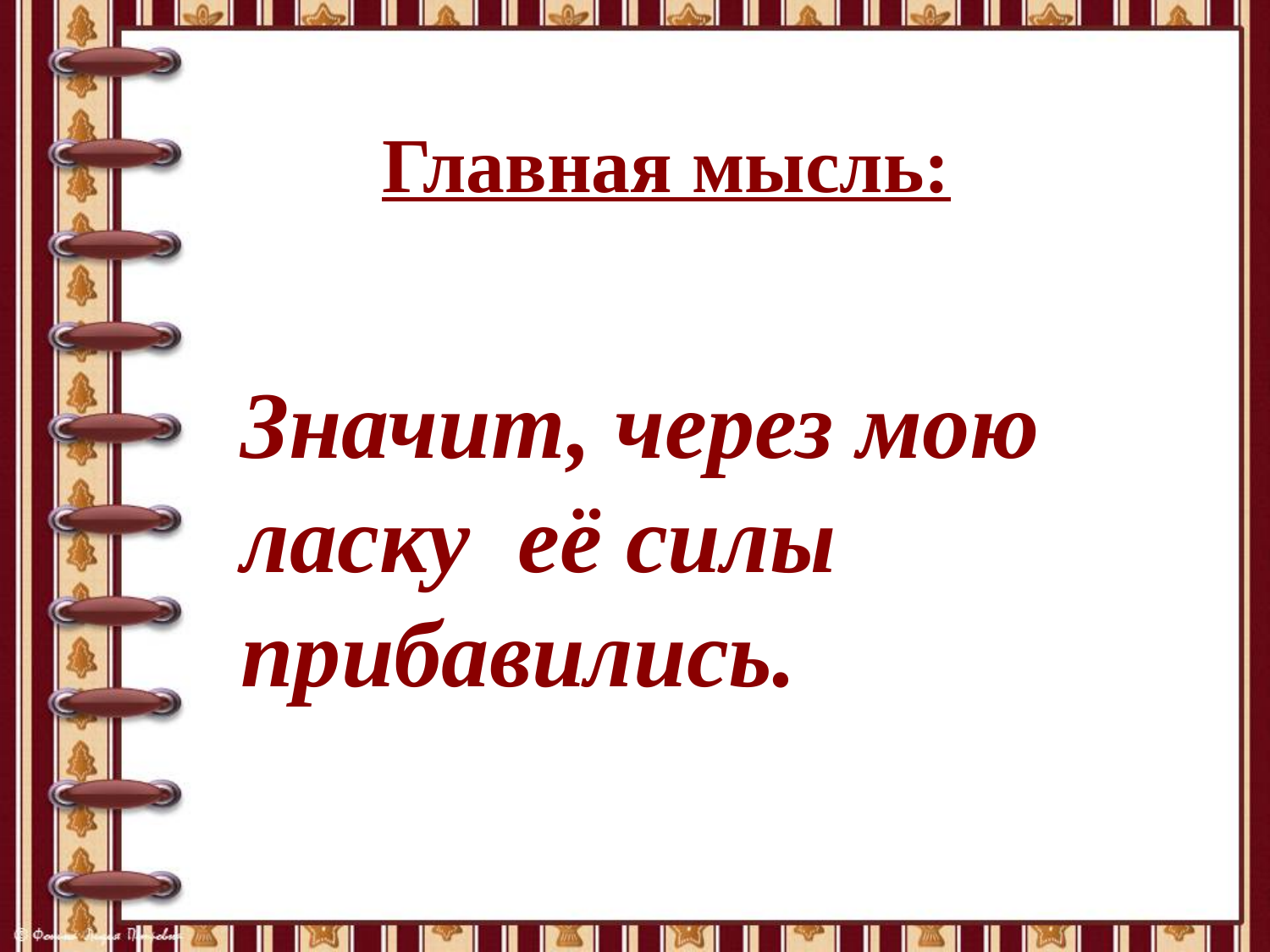

Главная мысль:
Значит, через мою ласку  её силы прибавились.